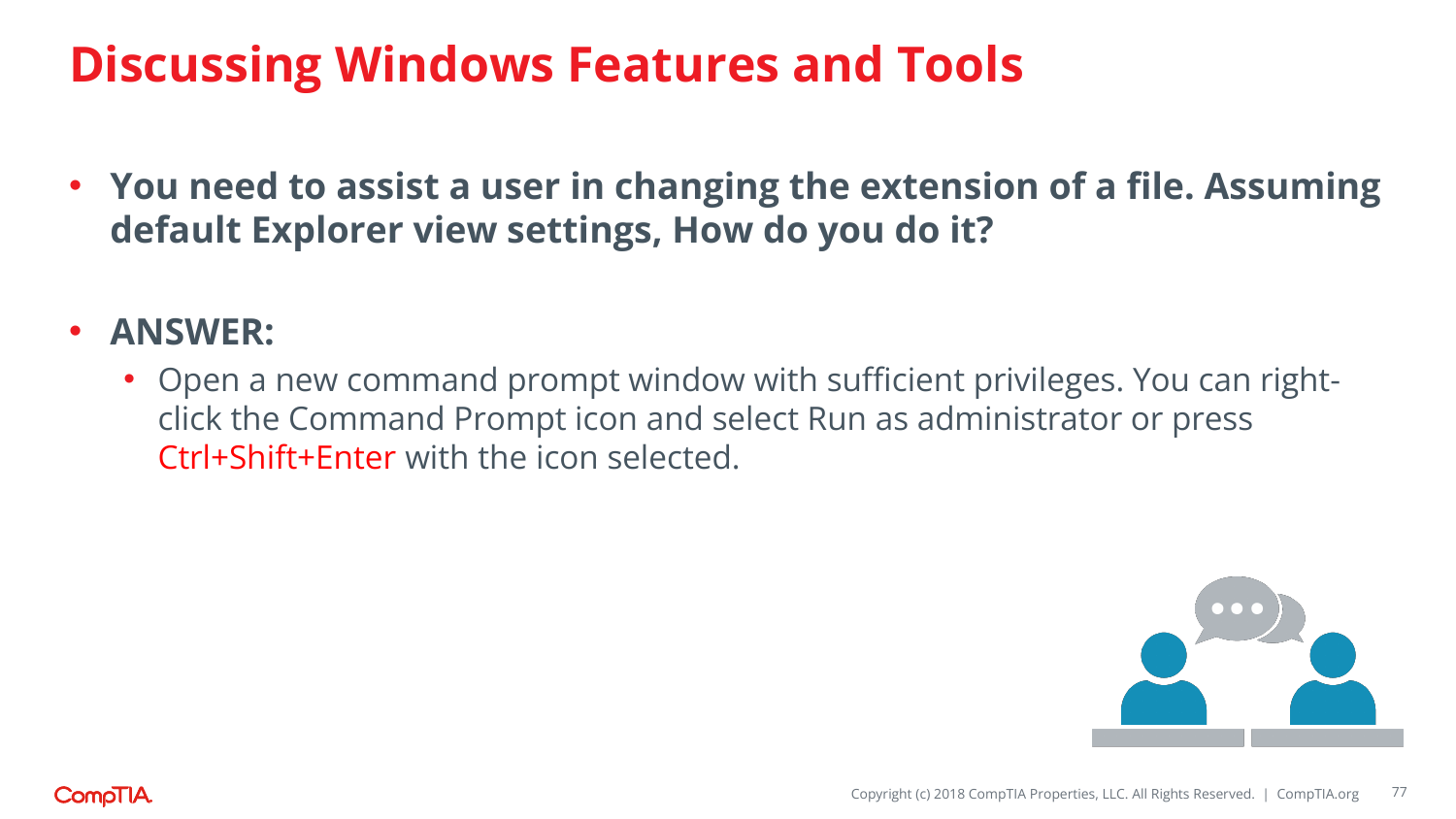

# Discussing Windows Features and Tools
You need to assist a user in changing the extension of a file. Assuming default Explorer view settings, How do you do it?

ANSWER:
Open a new command prompt window with sufficient privileges. You can right-click the Command Prompt icon and select Run as administrator or press Ctrl+Shift+Enter with the icon selected.
77